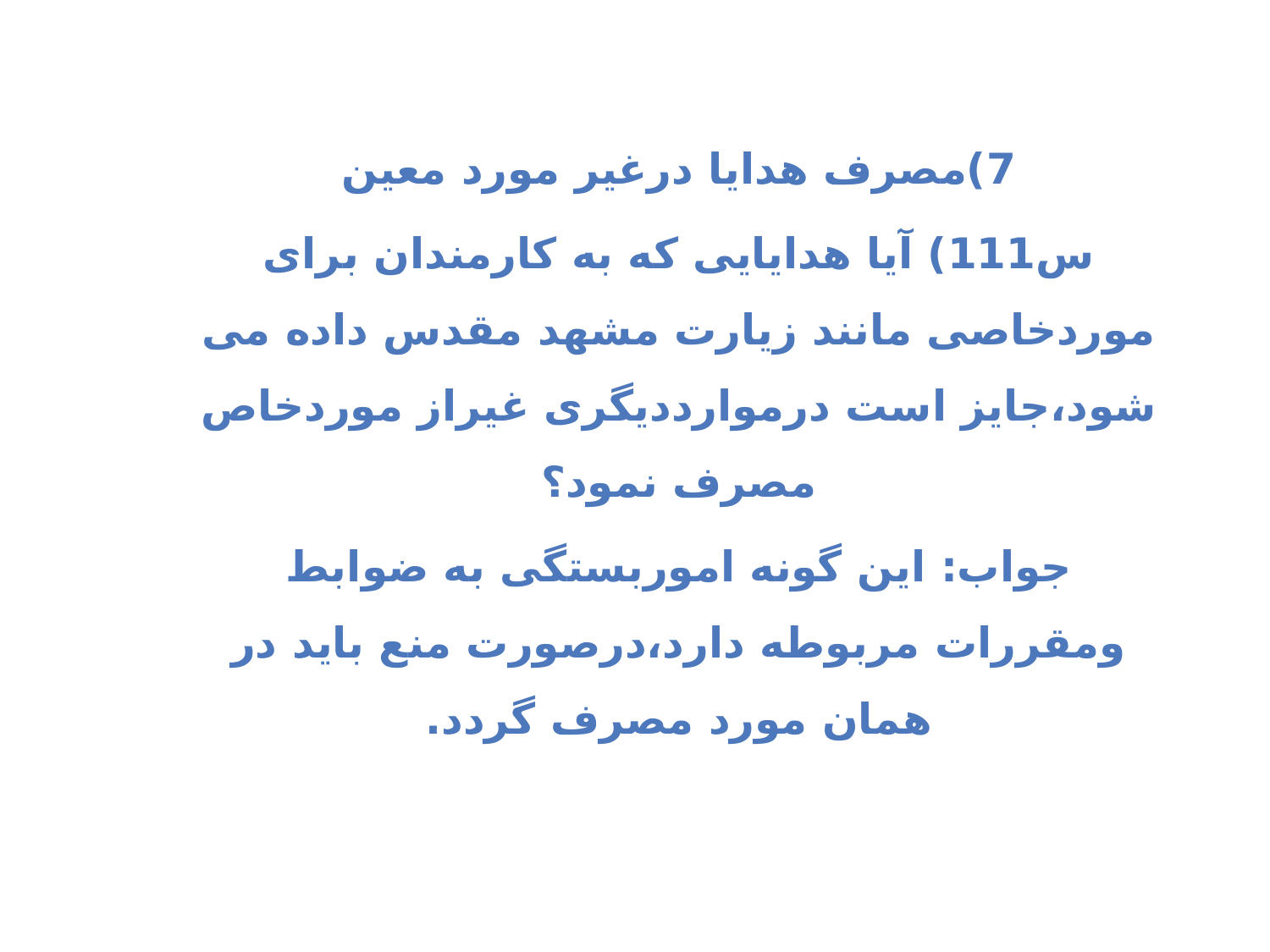

#
7)مصرف هدایا درغیر مورد معین
س111) آیا هدایایی که به کارمندان برای موردخاصی مانند زیارت مشهد مقدس داده می شود،جایز است درموارددیگری غیراز موردخاص مصرف نمود؟
جواب: این گونه اموربستگی به ضوابط ومقررات مربوطه دارد،درصورت منع بايد در همان مورد مصرف گردد.